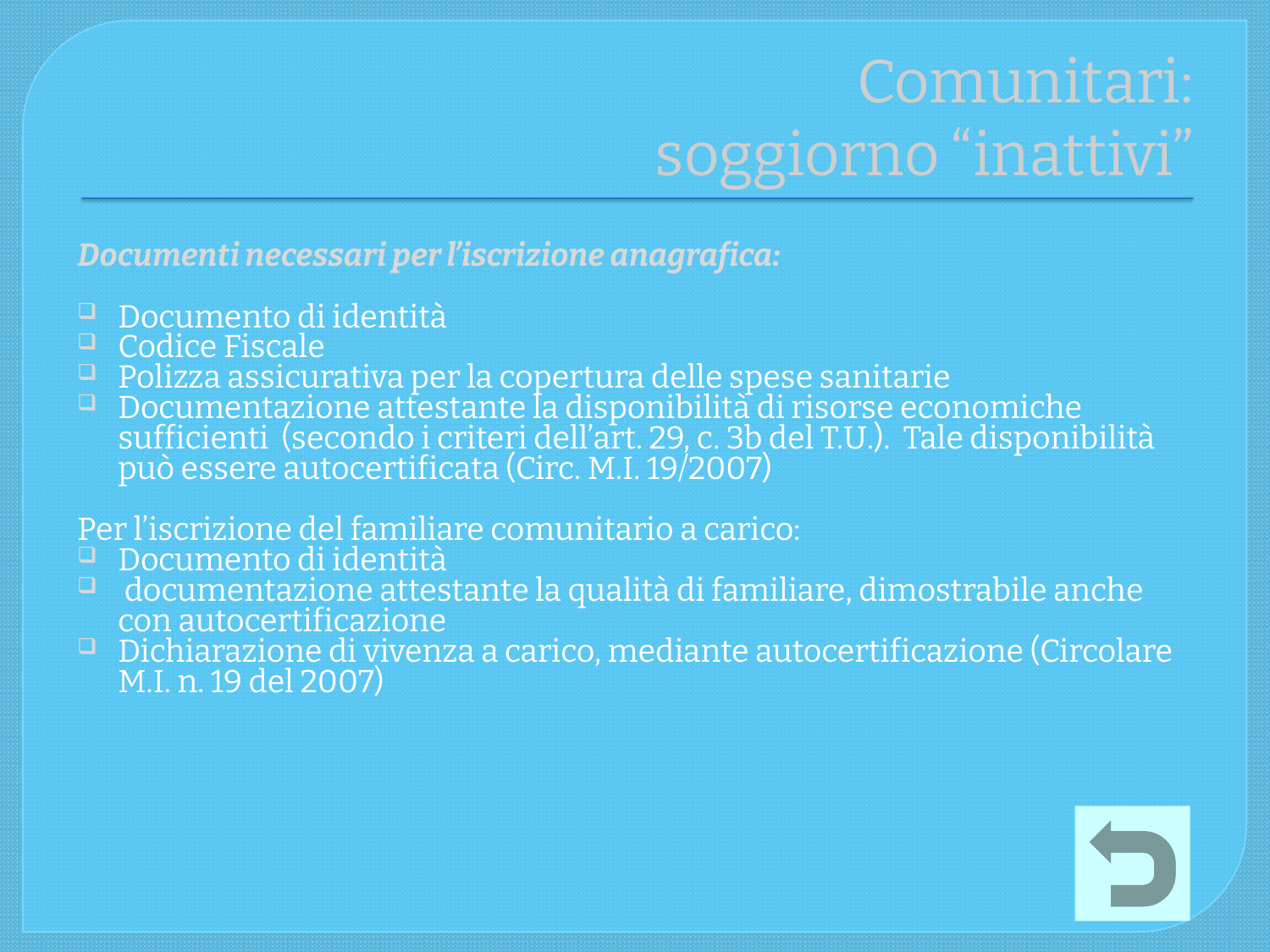

# Comunitari: soggiorno “inattivi”
Documenti necessari per l’iscrizione anagrafica:

Documento di identità
Codice Fiscale
Polizza assicurativa per la copertura delle spese sanitarie
Documentazione attestante la disponibilità di risorse economiche sufficienti  (secondo i criteri dell’art. 29, c. 3b del T.U.).  Tale disponibilità può essere autocertificata (Circ. M.I. 19/2007)

Per l’iscrizione del familiare comunitario a carico:
Documento di identità
 documentazione attestante la qualità di familiare, dimostrabile anche con autocertificazione
Dichiarazione di vivenza a carico, mediante autocertificazione (Circolare M.I. n. 19 del 2007)